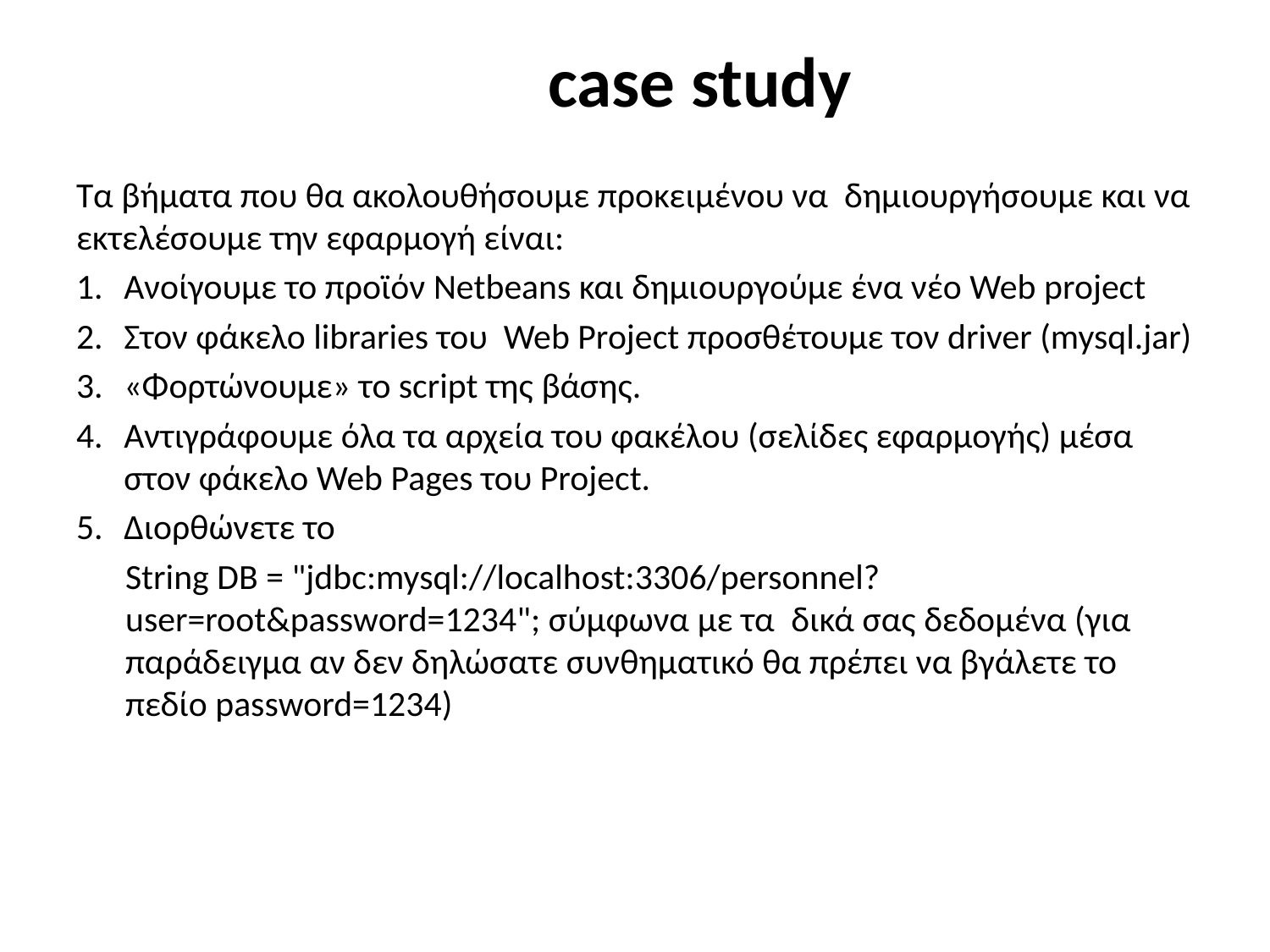

# case study
Τα βήματα που θα ακολουθήσουμε προκειμένου να  δημιουργήσουμε και να εκτελέσουμε την εφαρμογή είναι:
Ανοίγουμε το προϊόν Netbeans και δημιουργούμε ένα νέο Web project
Στον φάκελο libraries του  Web Project προσθέτουμε τον driver (mysql.jar)
«Φορτώνουμε» το script της βάσης.
Αντιγράφουμε όλα τα αρχεία του φακέλου (σελίδες εφαρμογής) μέσα στον φάκελο Web Pages του Project.
Διορθώνετε το
String DB = "jdbc:mysql://localhost:3306/personnel?user=root&password=1234"; σύμφωνα με τα  δικά σας δεδομένα (για παράδειγμα αν δεν δηλώσατε συνθηματικό θα πρέπει να βγάλετε το πεδίο password=1234)